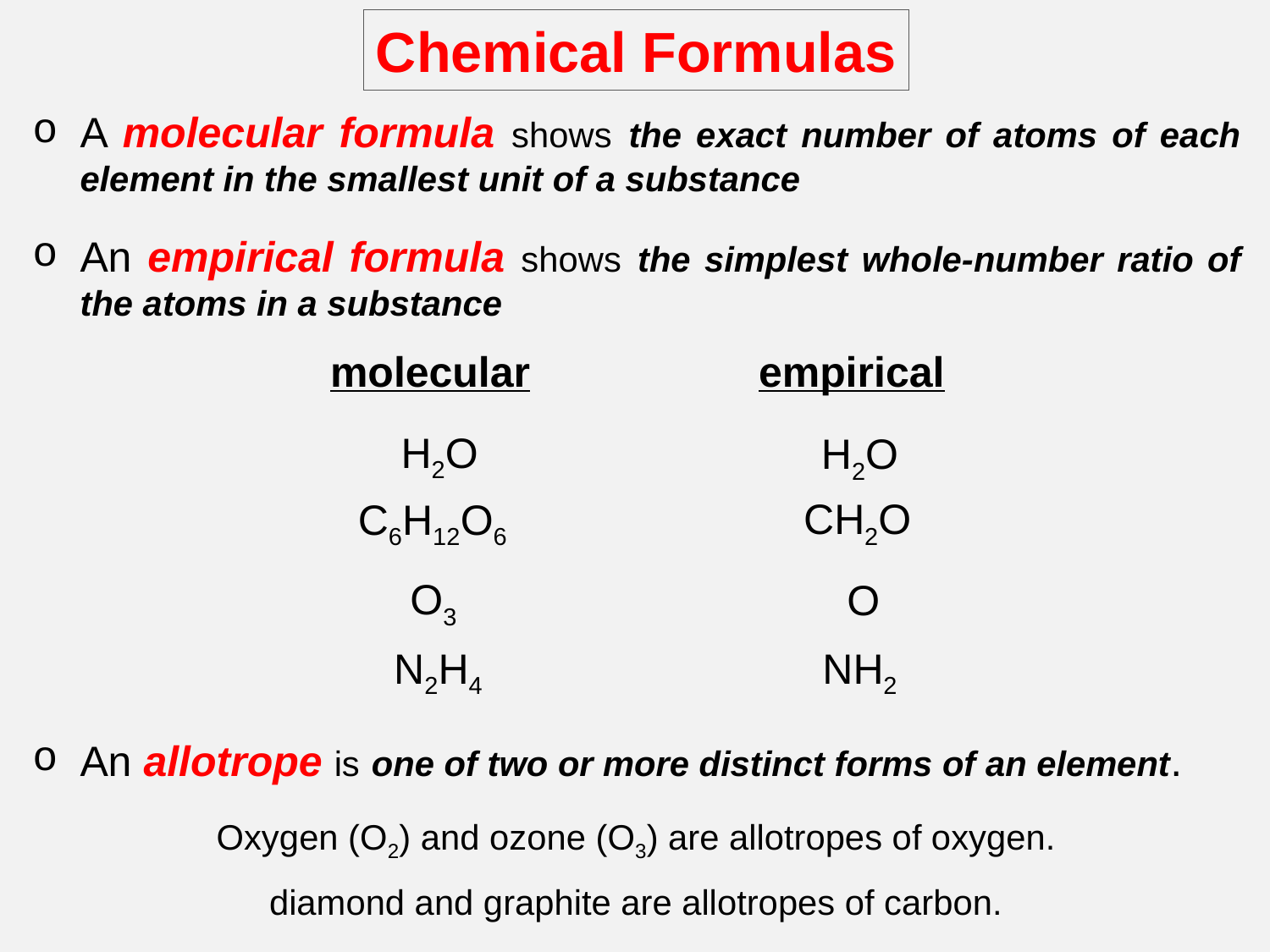

Chemical Formulas
A molecular formula shows the exact number of atoms of each element in the smallest unit of a substance
An empirical formula shows the simplest whole-number ratio of the atoms in a substance
molecular
empirical
H2O
H2O
CH2O
C6H12O6
O3
O
N2H4
NH2
An allotrope is one of two or more distinct forms of an element.
Oxygen (O2) and ozone (O3) are allotropes of oxygen.
diamond and graphite are allotropes of carbon.